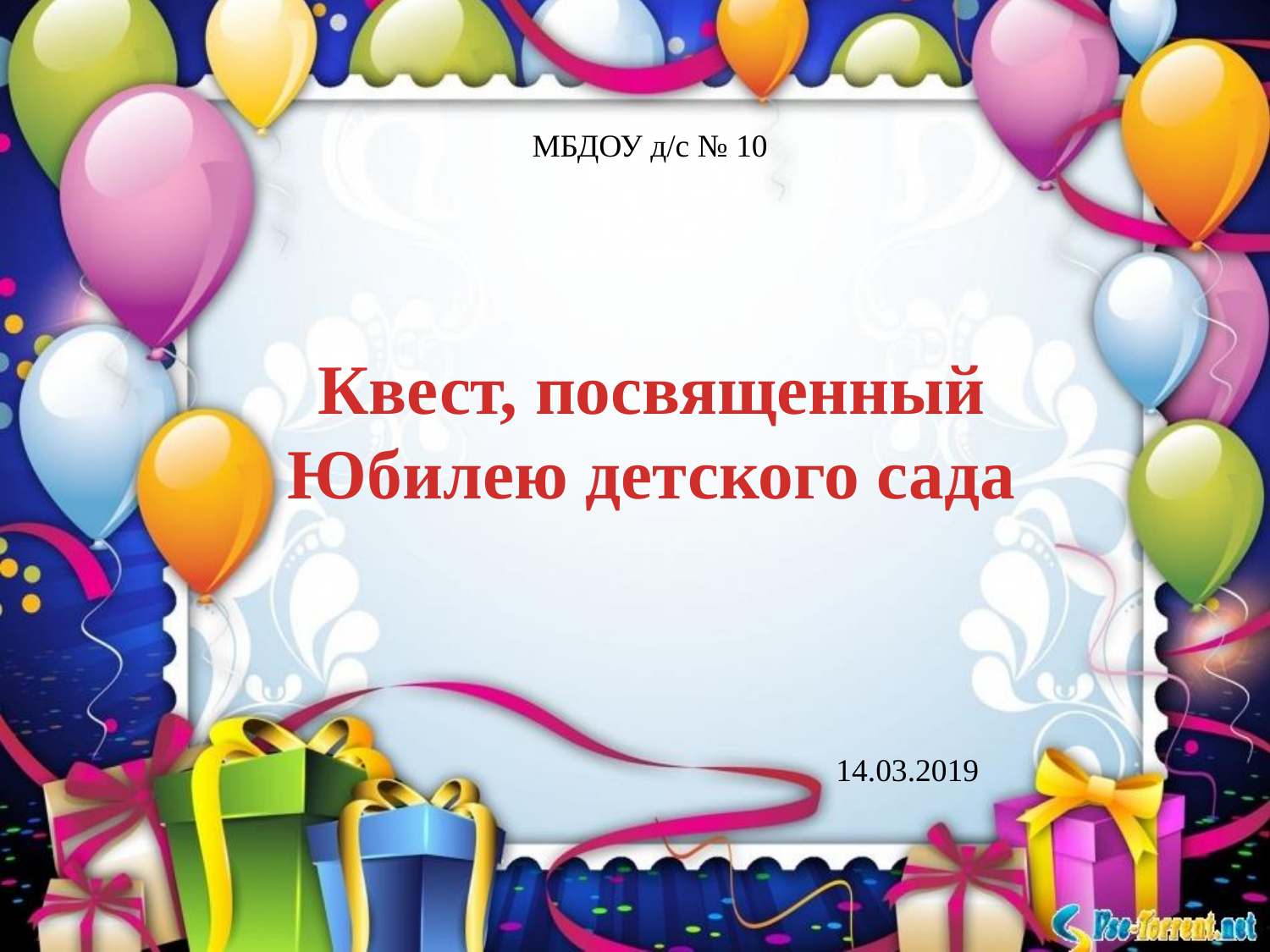

МБДОУ д/с № 10
Квест, посвященный Юбилею детского сада
14.03.2019